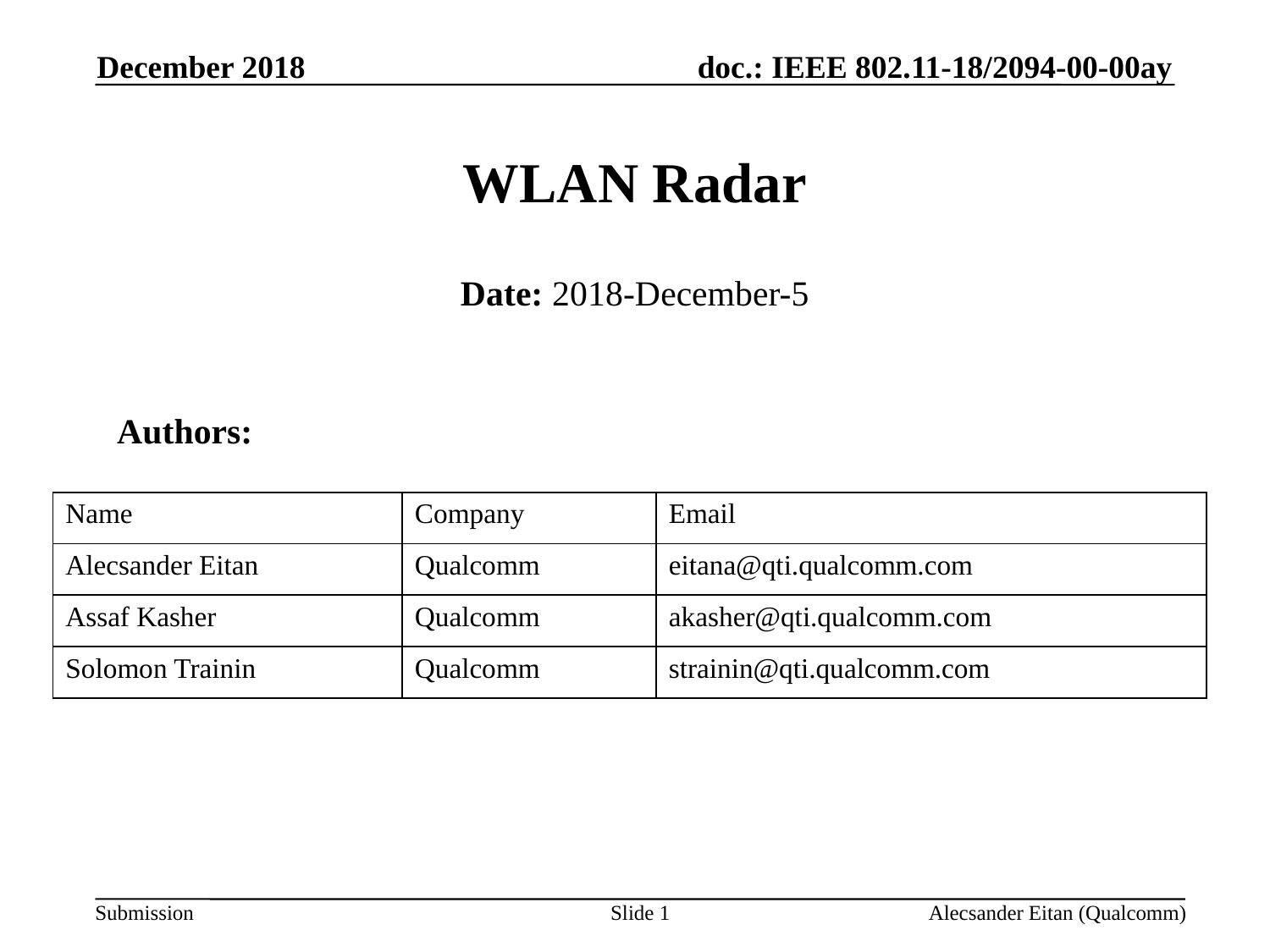

December 2018
# WLAN Radar
Date: 2018-December-5
 Authors:
| Name | Company | Email |
| --- | --- | --- |
| Alecsander Eitan | Qualcomm | eitana@qti.qualcomm.com |
| Assaf Kasher | Qualcomm | akasher@qti.qualcomm.com |
| Solomon Trainin | Qualcomm | strainin@qti.qualcomm.com |
Slide 1
Alecsander Eitan (Qualcomm)